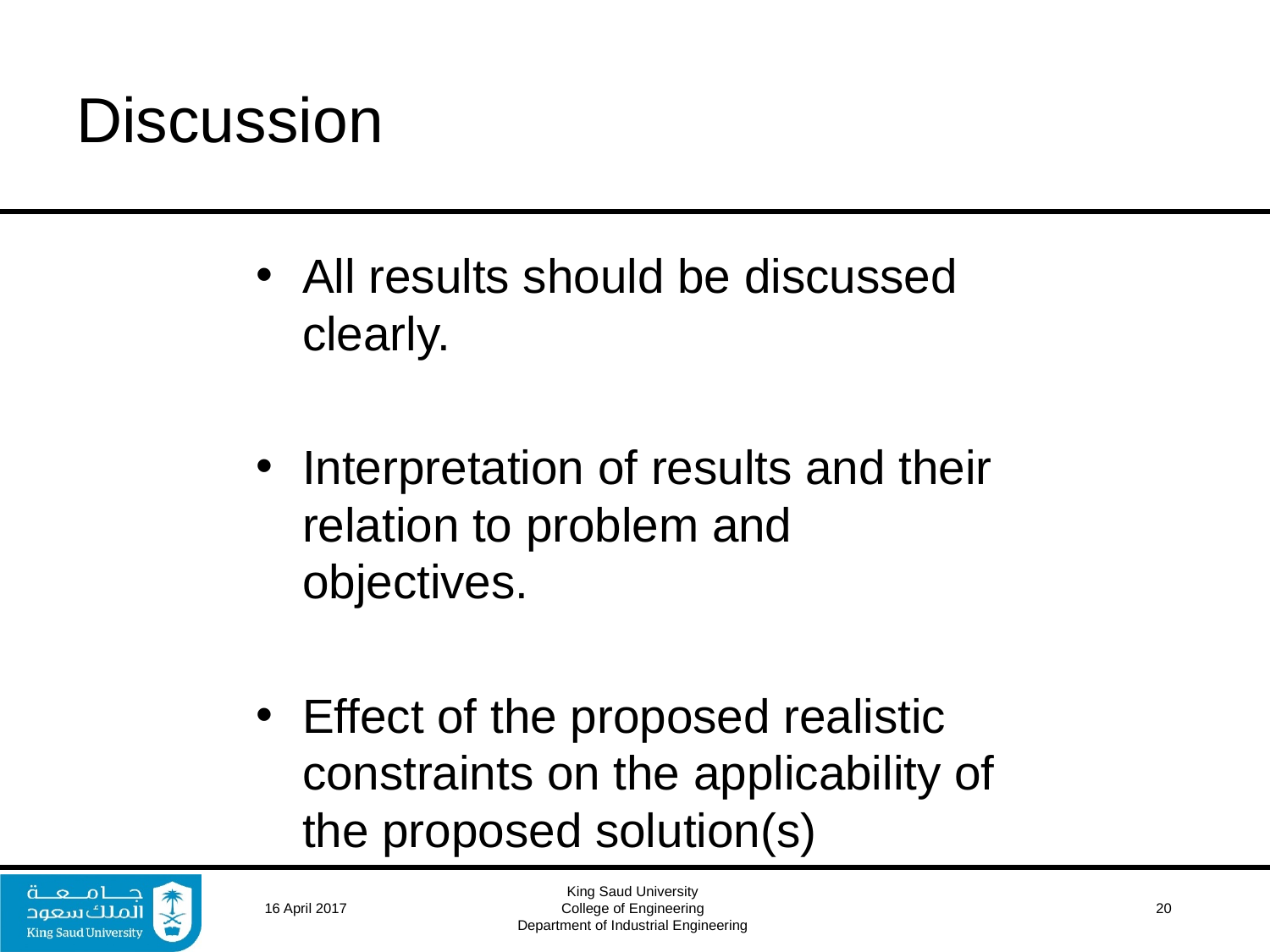

# Discussion
All results should be discussed clearly.

Interpretation of results and their relation to problem and objectives.

Effect of the proposed realistic constraints on the applicability of the proposed solution(s)
16 April 2017

King Saud University
College of Engineering
Department of Industrial Engineering

                                                          20